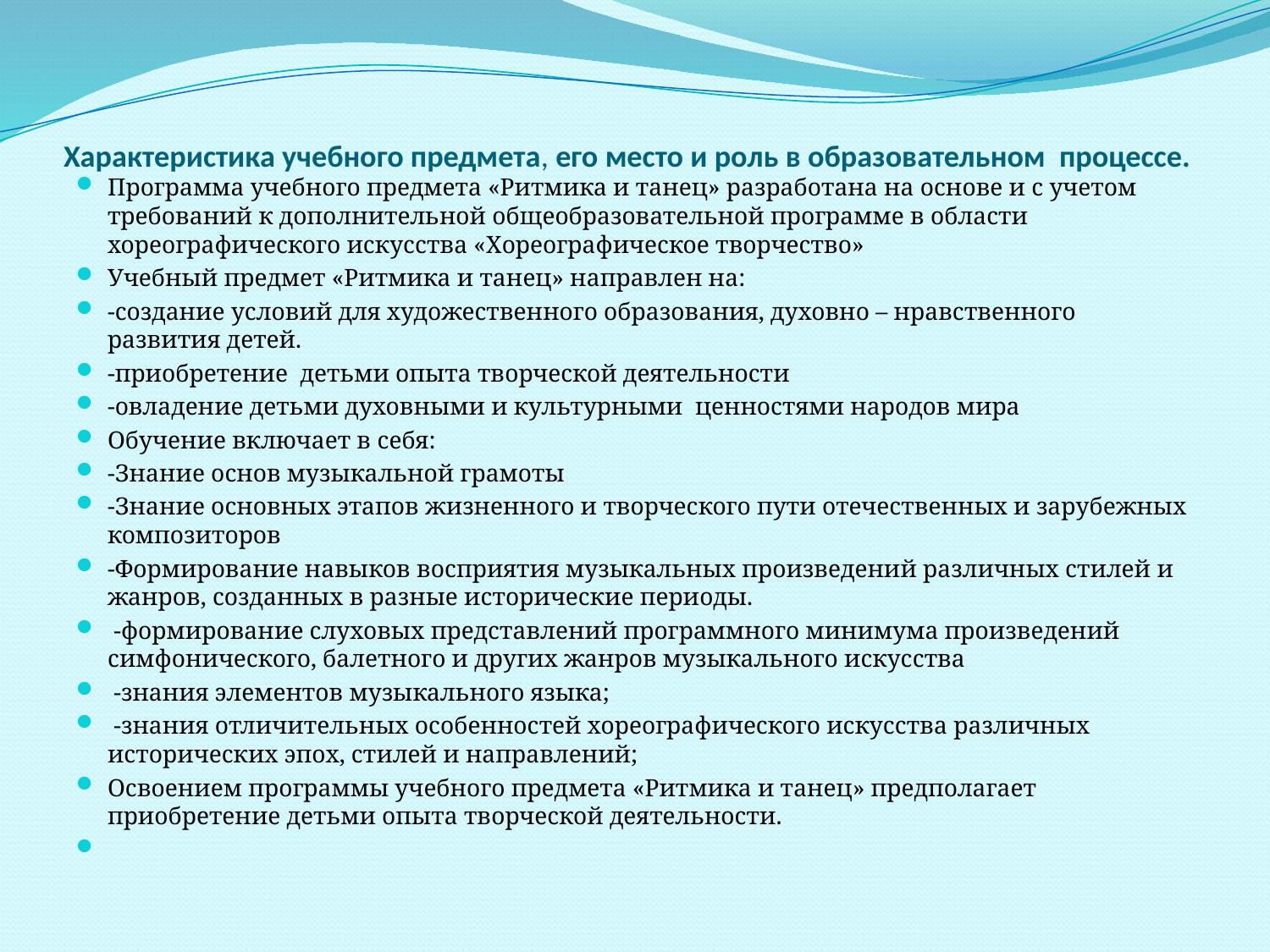

# Характеристика учебного предмета, его место и роль в образовательном  процессе.
Программа учебного предмета «Ритмика и танец» разработана на основе и с учетом требований к дополнительной общеобразовательной программе в области хореографического искусства «Хореографическое творчество»
Учебный предмет «Ритмика и танец» направлен на:
-создание условий для художественного образования, духовно – нравственного развития детей.
-приобретение  детьми опыта творческой деятельности
-овладение детьми духовными и культурными  ценностями народов мира
Обучение включает в себя:
-Знание основ музыкальной грамоты
-Знание основных этапов жизненного и творческого пути отечественных и зарубежных композиторов
-Формирование навыков восприятия музыкальных произведений различных стилей и жанров, созданных в разные исторические периоды.
 -формирование слуховых представлений программного минимума произведений симфонического, балетного и других жанров музыкального искусства
 -знания элементов музыкального языка;
 -знания отличительных особенностей хореографического искусства различных исторических эпох, стилей и направлений;
Освоением программы учебного предмета «Ритмика и танец» предполагает приобретение детьми опыта творческой деятельности.